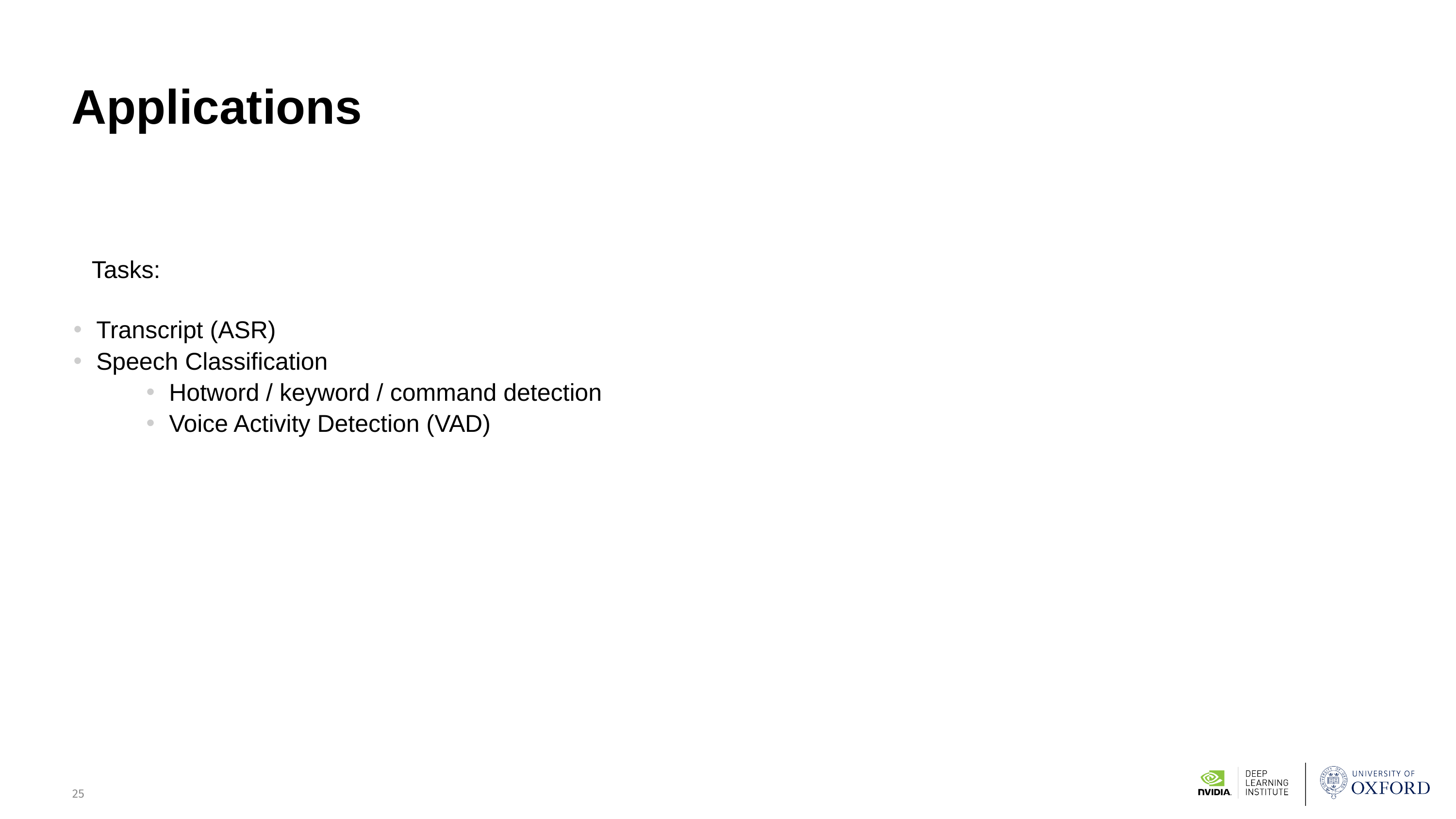

# Applications
Tasks:
Transcript (ASR)
Speech Classification
Hotword / keyword / command detection
Voice Activity Detection (VAD)